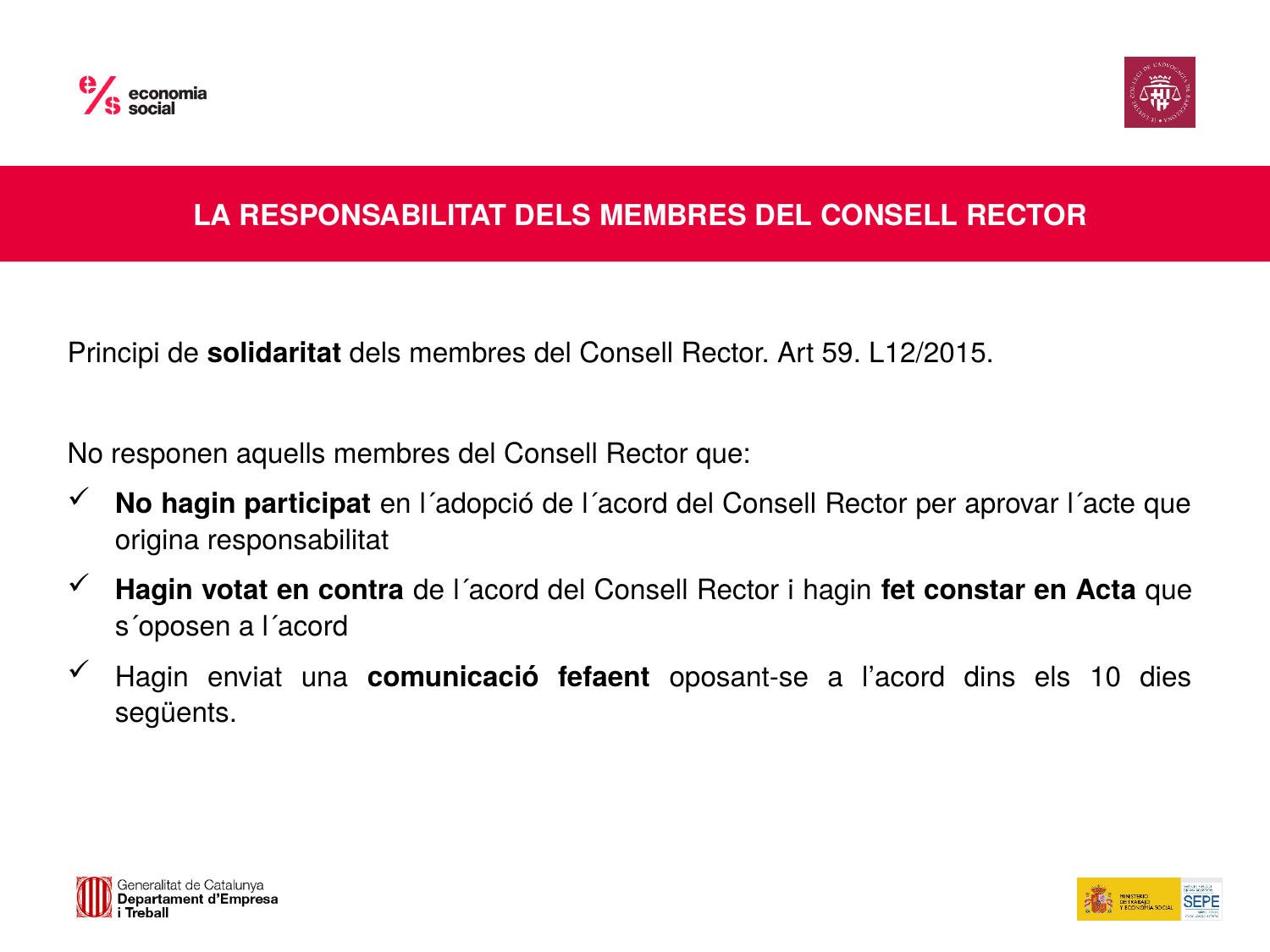

LA RESPONSABILITAT DELS MEMBRES DEL CONSELL RECTOR
Principi de solidaritat dels membres del Consell Rector. Art 59. L12/2015.

No responen aquells membres del Consell Rector que:
No hagin participat en l´adopció de l´acord del Consell Rector per aprovar l´acte que origina responsabilitat
Hagin votat en contra de l´acord del Consell Rector i hagin fet constar en Acta que s´oposen a l´acord
Hagin enviat una comunicació fefaent oposant-se a l’acord dins els 10 dies següents.